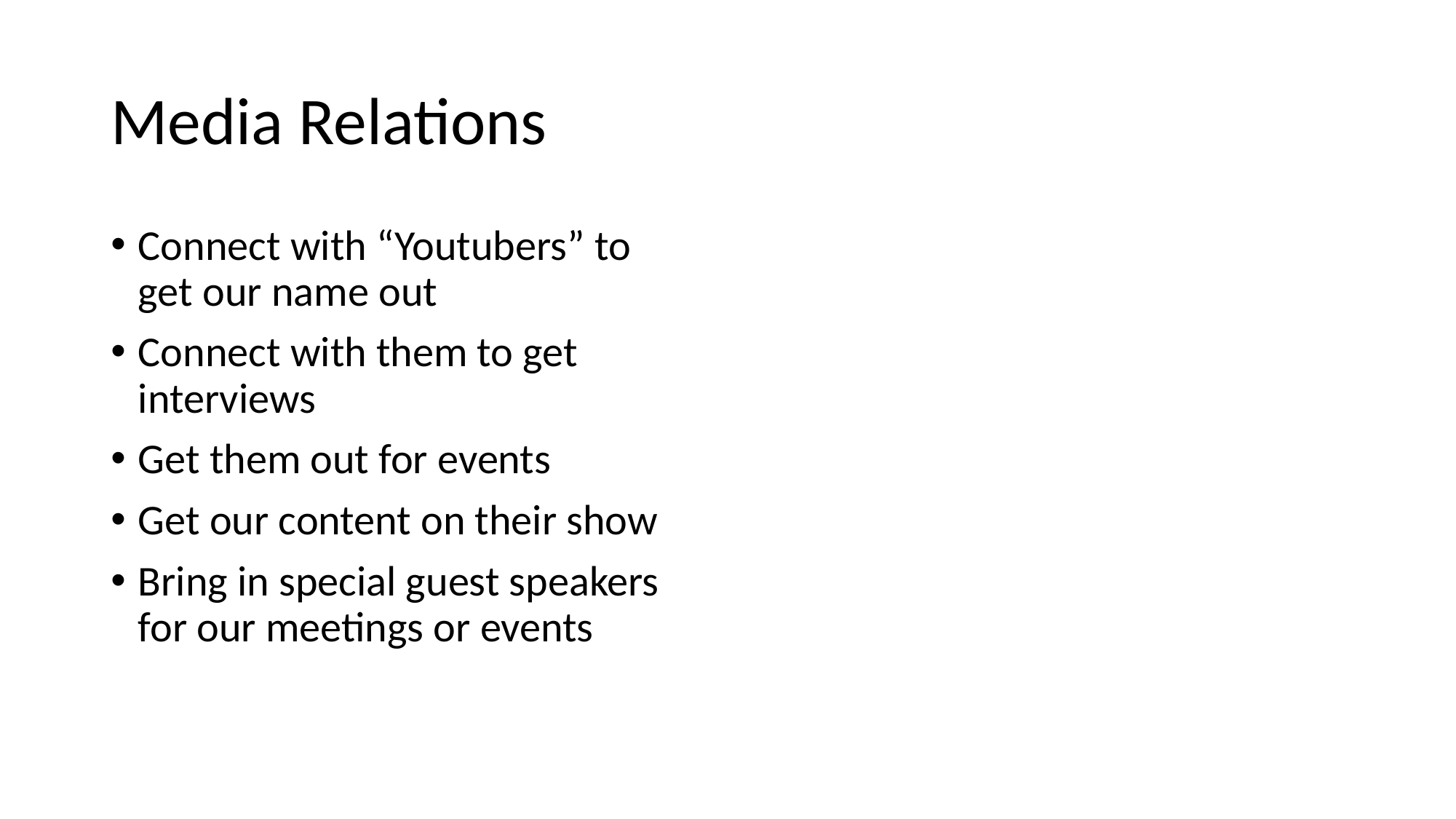

# Media Relations
Connect with “Youtubers” to get our name out
Connect with them to get interviews
Get them out for events
Get our content on their show
Bring in special guest speakers for our meetings or events